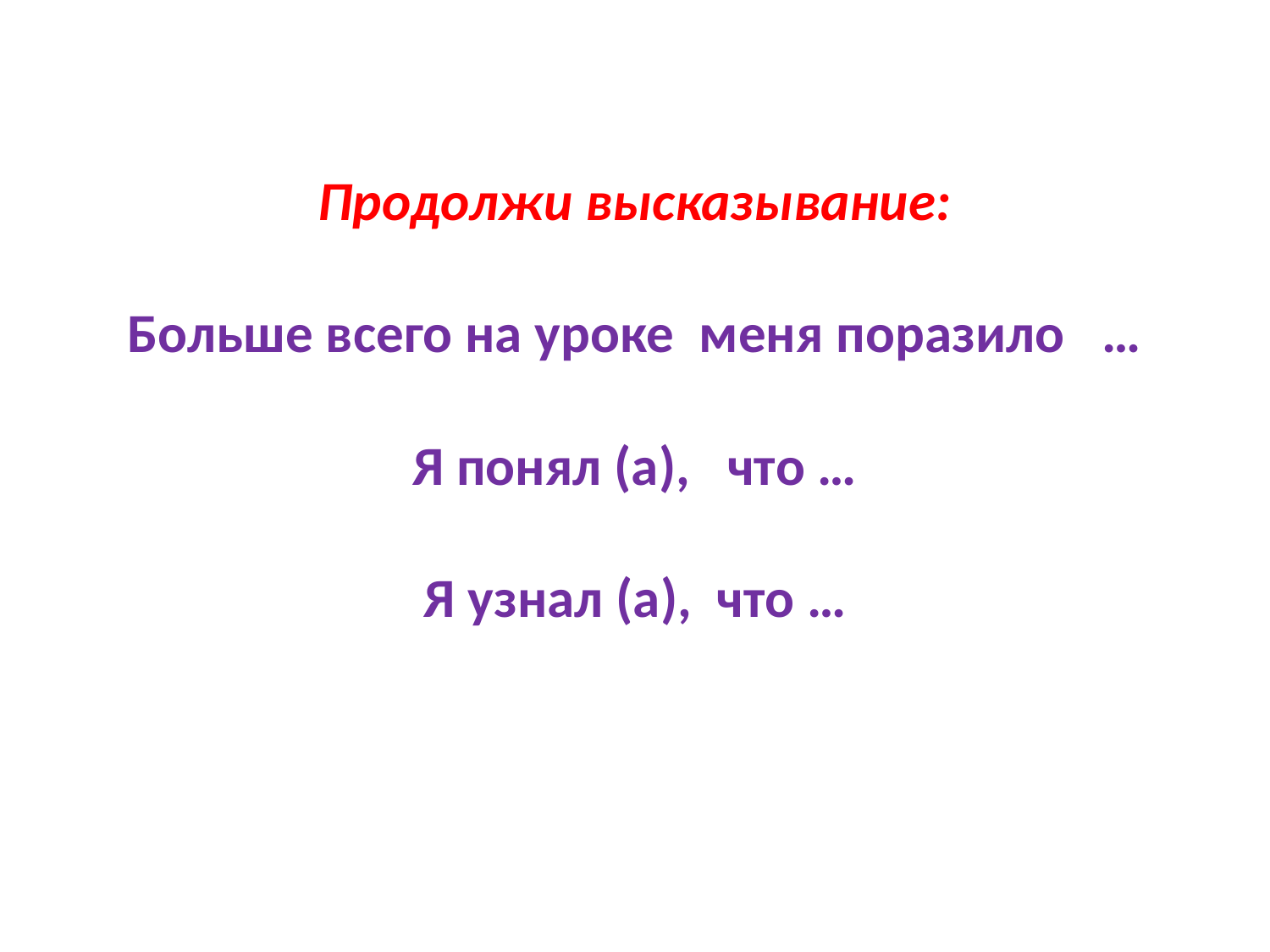

# Продолжи высказывание: Больше всего на уроке  меня поразило   … Я понял (а),   что … Я узнал (а),  что …